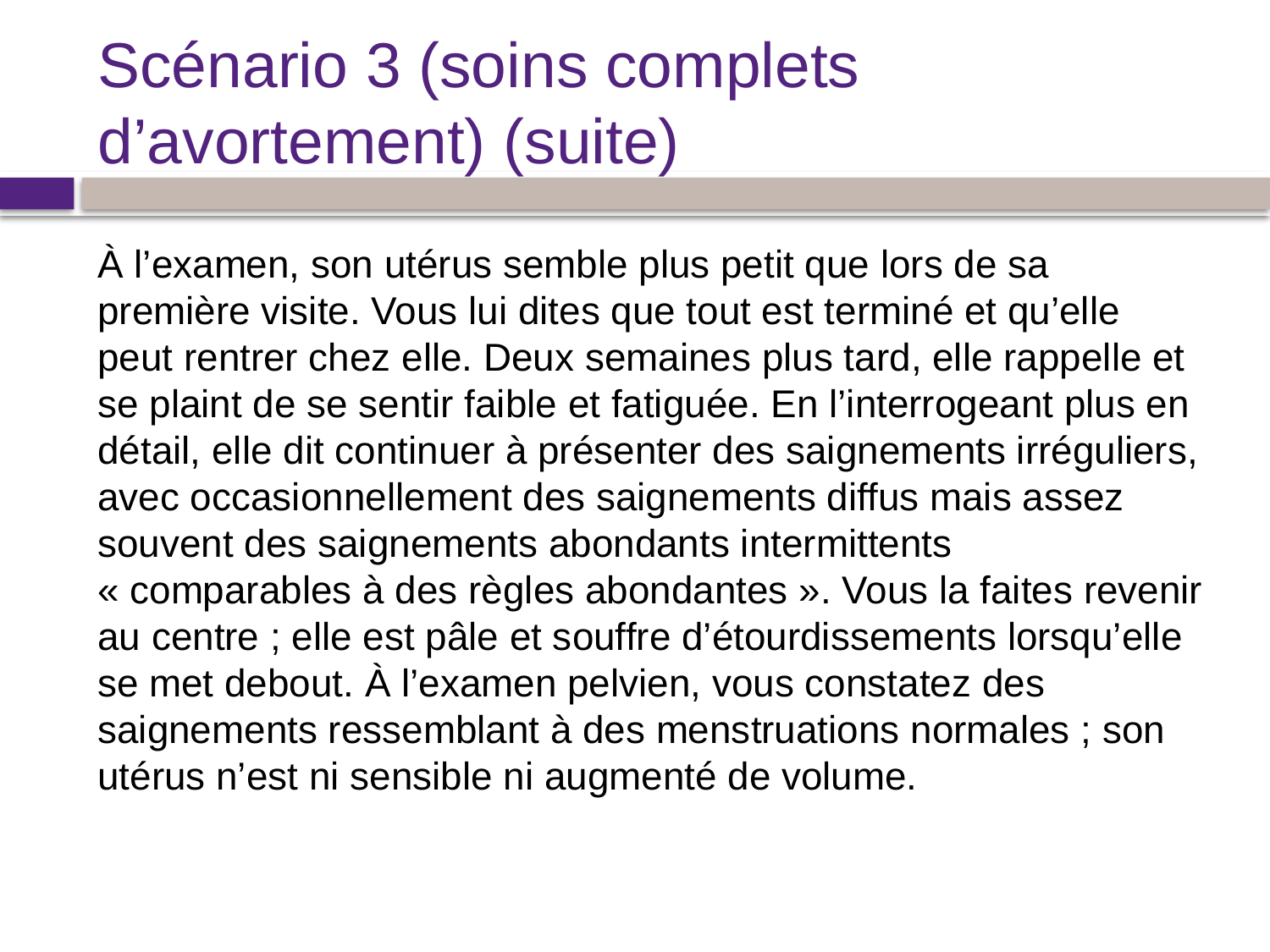

# Scénario 3 (soins complets d’avortement) (suite)
À l’examen, son utérus semble plus petit que lors de sa première visite. Vous lui dites que tout est terminé et qu’elle peut rentrer chez elle. Deux semaines plus tard, elle rappelle et se plaint de se sentir faible et fatiguée. En l’interrogeant plus en détail, elle dit continuer à présenter des saignements irréguliers, avec occasionnellement des saignements diffus mais assez souvent des saignements abondants intermittents « comparables à des règles abondantes ». Vous la faites revenir au centre ; elle est pâle et souffre d’étourdissements lorsqu’elle se met debout. À l’examen pelvien, vous constatez des saignements ressemblant à des menstruations normales ; son utérus n’est ni sensible ni augmenté de volume.